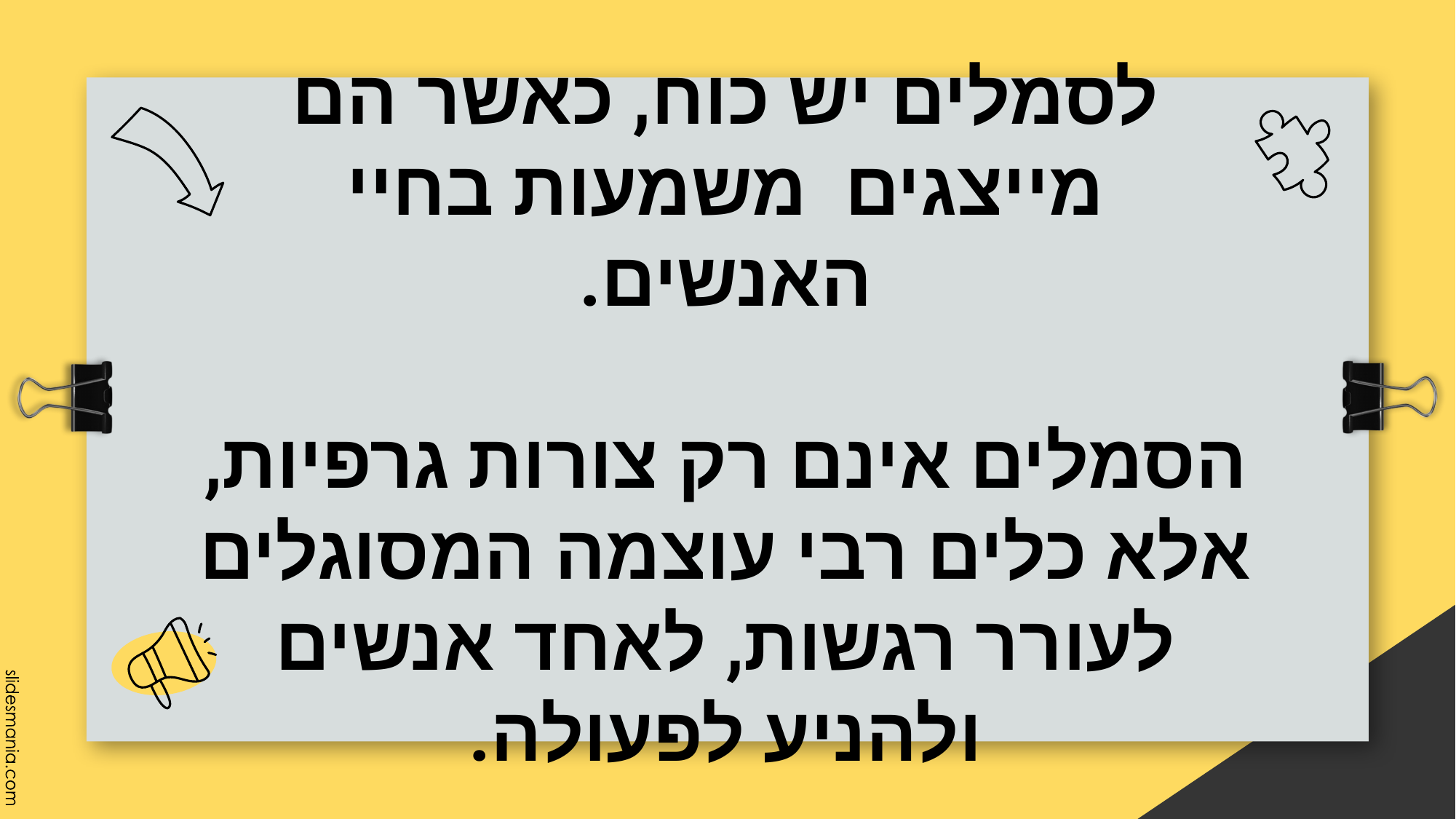

# לסמלים יש כוח, כאשר הם מייצגים  משמעות בחיי האנשים.

הסמלים אינם רק צורות גרפיות, אלא כלים רבי עוצמה המסוגלים לעורר רגשות, לאחד אנשים ולהניע לפעולה.